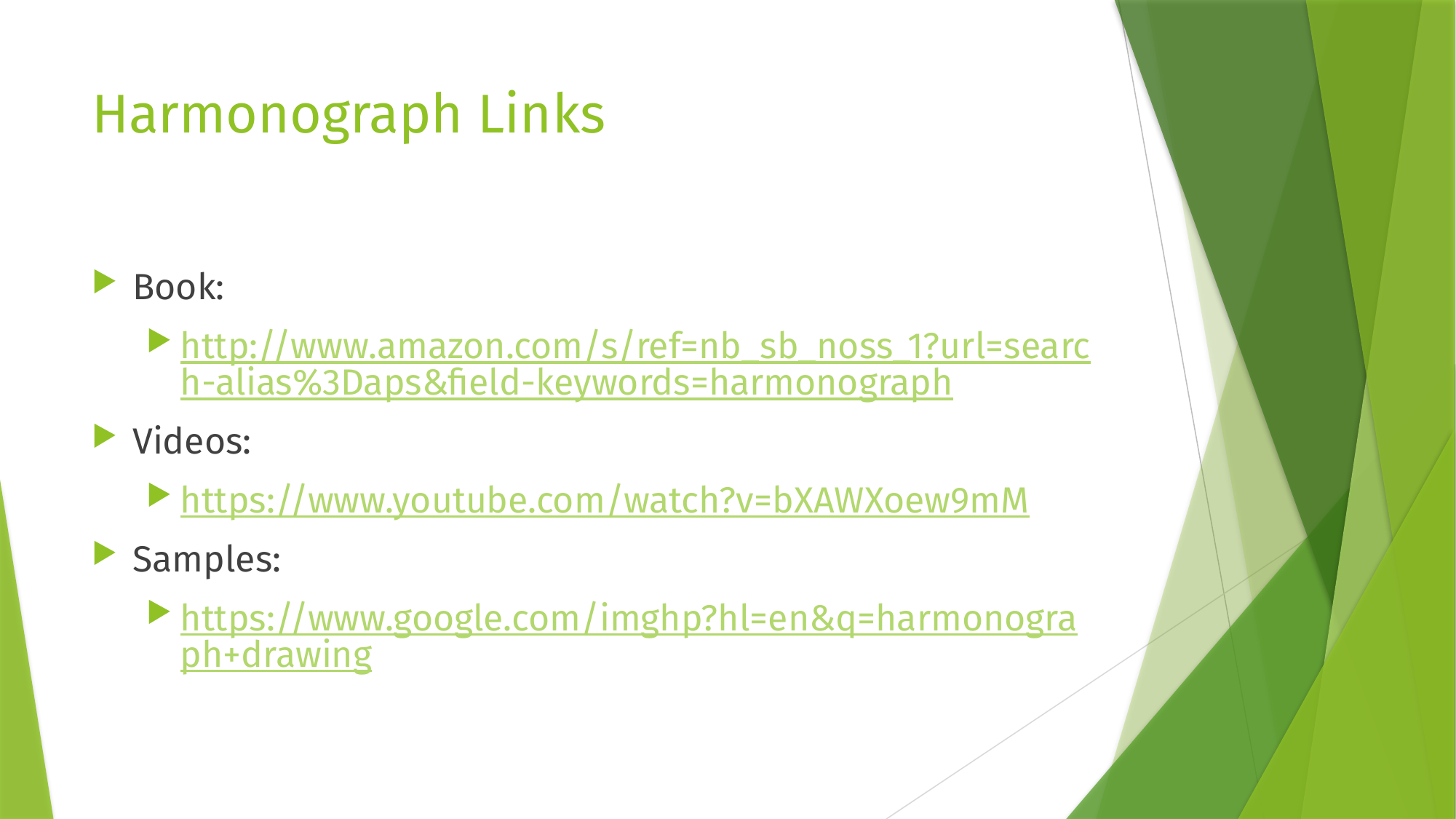

# Harmonograph Links
Book:
http://www.amazon.com/s/ref=nb_sb_noss_1?url=search-alias%3Daps&field-keywords=harmonograph
Videos:
https://www.youtube.com/watch?v=bXAWXoew9mM
Samples:
https://www.google.com/imghp?hl=en&q=harmonograph+drawing